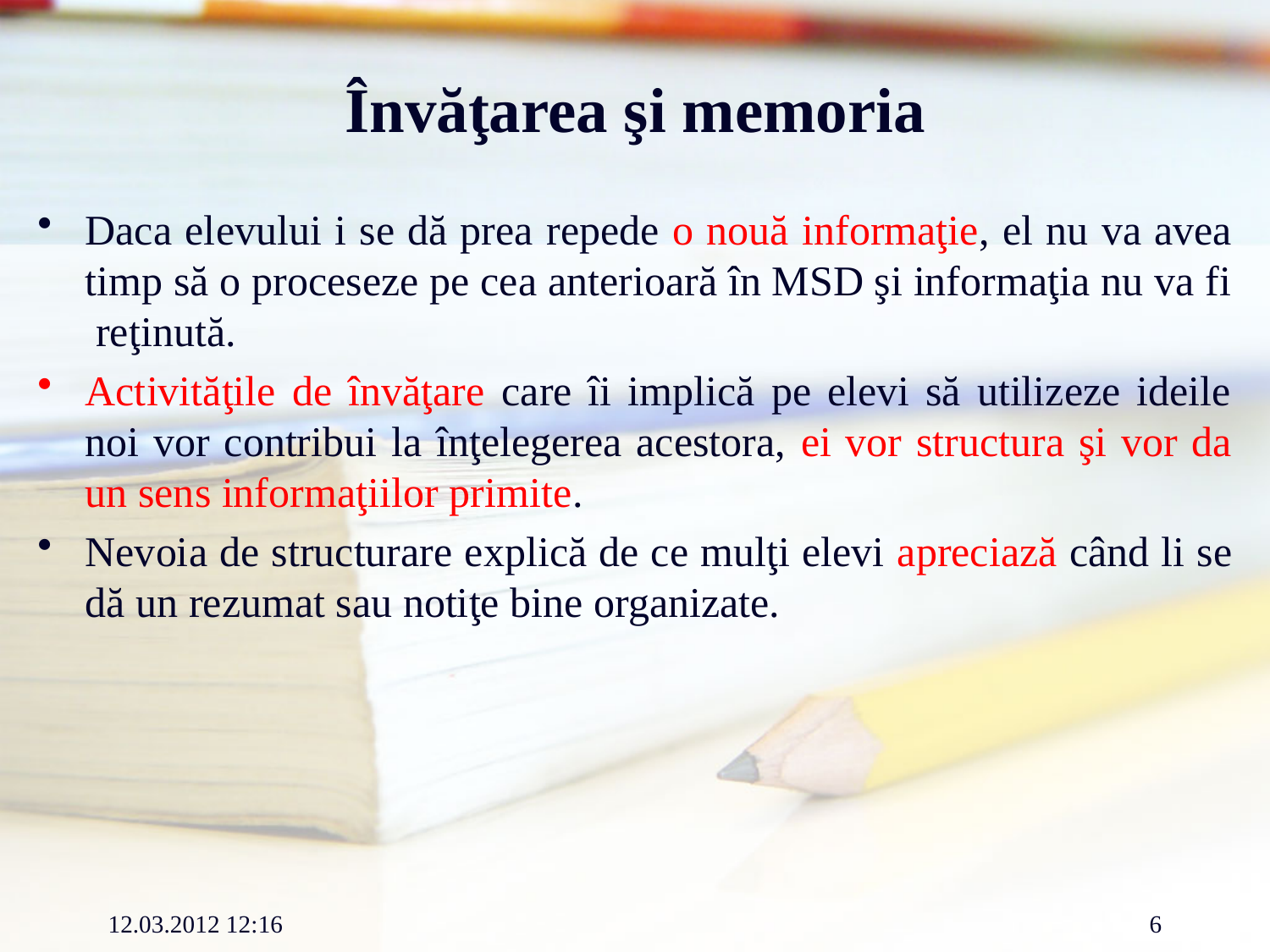

# Învăţarea şi memoria
Daca elevului i se dă prea repede o nouă informaţie, el nu va avea timp să o proceseze pe cea anterioară în MSD şi informaţia nu va fi  reţinută.
Activităţile de învăţare care îi implică pe elevi să utilizeze ideile noi vor contribui la înţelegerea acestora, ei vor structura şi vor da un sens informaţiilor primite.
Nevoia de structurare explică de ce mulţi elevi apreciază când li se dă un rezumat sau notiţe bine organizate.
12.03.2012 12:16
6